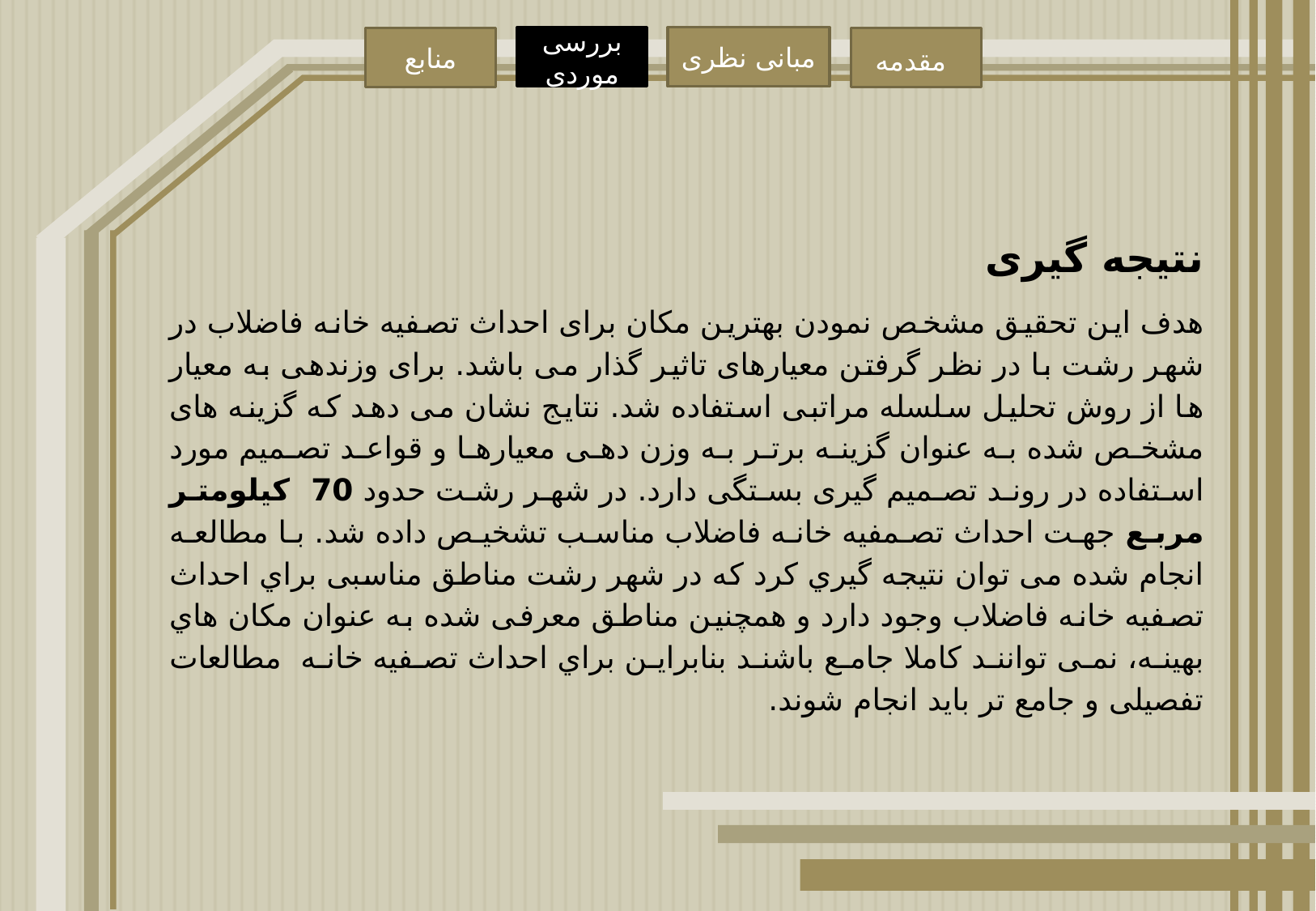

بررسی موردی
مبانی نظری
منابع
مقدمه

نتیجه گیری
هدف این تحقیق مشخص نمودن بهترین مکان برای احداث تصفیه خانه فاضلاب در شهر رشت با در نظر گرفتن معیارهای تاثیر گذار می باشد. برای وزندهی به معیار ها از روش تحلیل سلسله مراتبی استفاده شد. نتایج نشان می دهد که گزینه های مشخص شده به عنوان گزینه برتر به وزن دهی معیارها و قواعد تصمیم مورد استفاده در روند تصمیم گیری بستگی دارد. در شهر رشت حدود 70  کیلومتر مربع جهت احداث تصمفیه خانه فاضلاب مناسب تشخیص داده شد. با مطالعه انجام شده می توان نتیجه گیري کرد که در شهر رشت مناطق مناسبی براي احداث تصفیه خانه فاضلاب وجود دارد و همچنین مناطق معرفی شده به عنوان مکان هاي بهینه، نمی توانند کاملا جامع باشند بنابراین براي احداث تصفیه خانه  مطالعات تفصیلی و جامع تر باید انجام شوند.